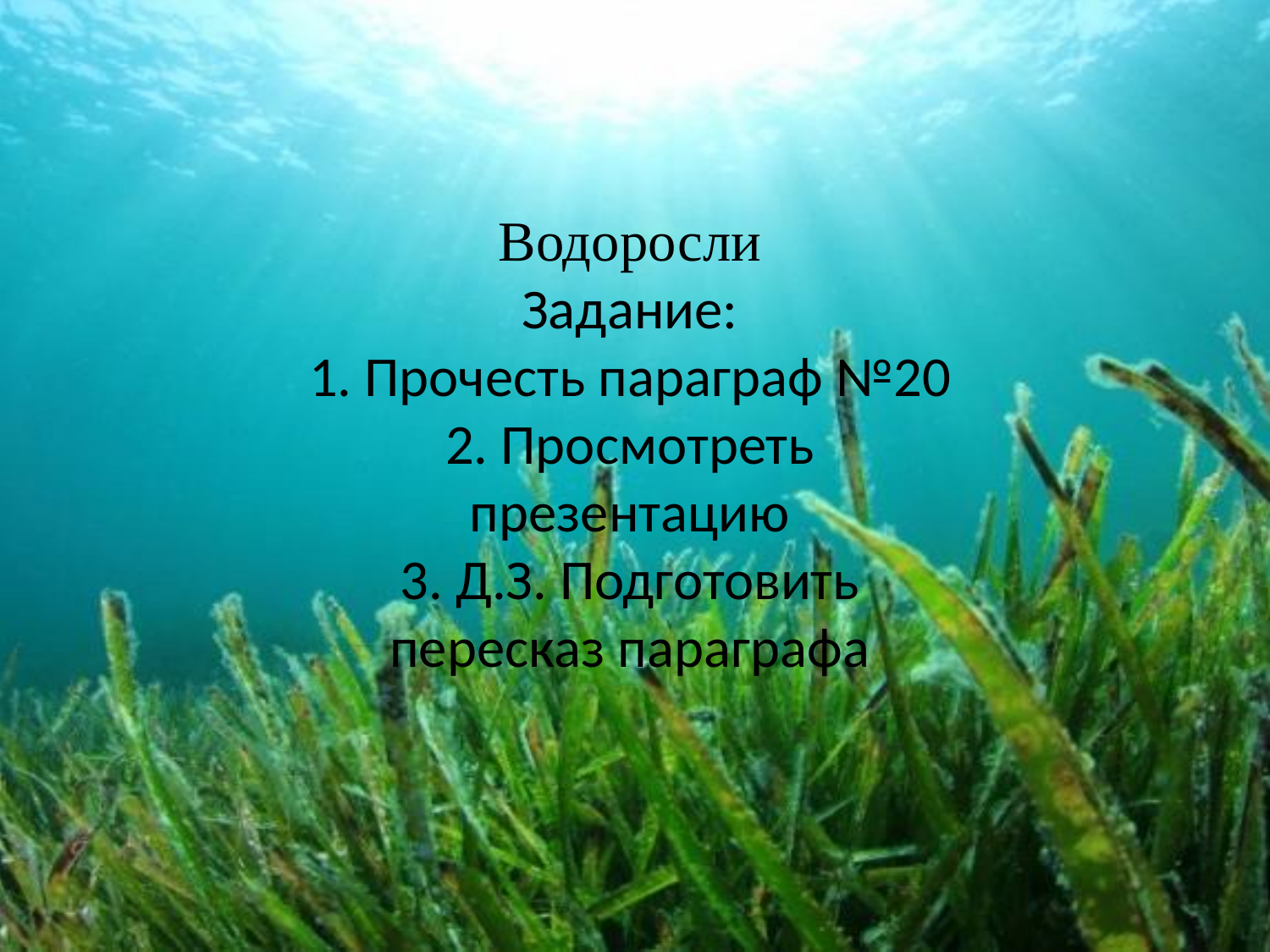

Водоросли
Задание:
1. Прочесть параграф №20
2. Просмотреть презентацию
3. Д.З. Подготовить пересказ параграфа